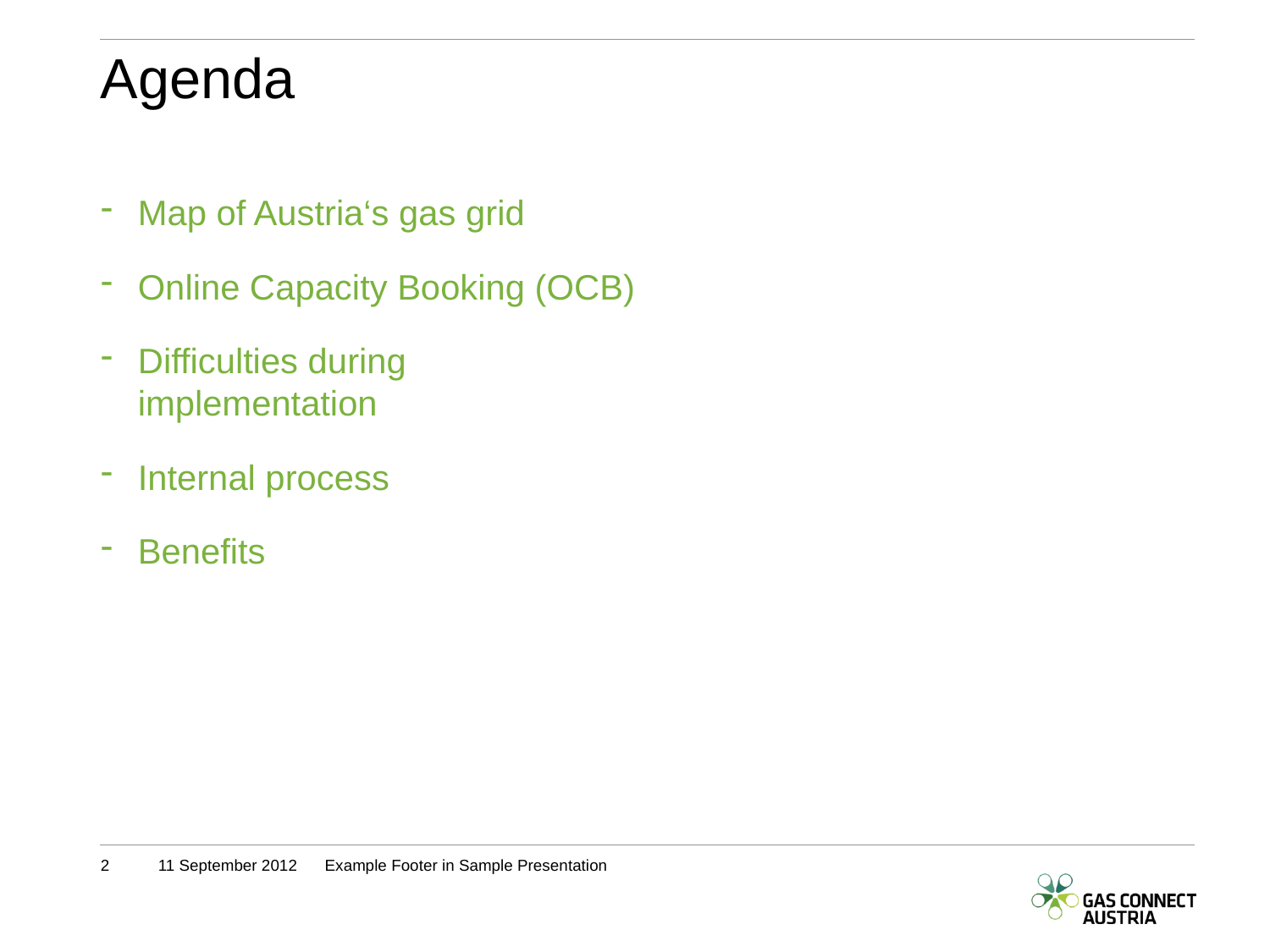

# Agenda
Map of Austria‘s gas grid
Online Capacity Booking (OCB)
Difficulties during implementation
Internal process
Benefits
2
11 September 2012
Example Footer in Sample Presentation